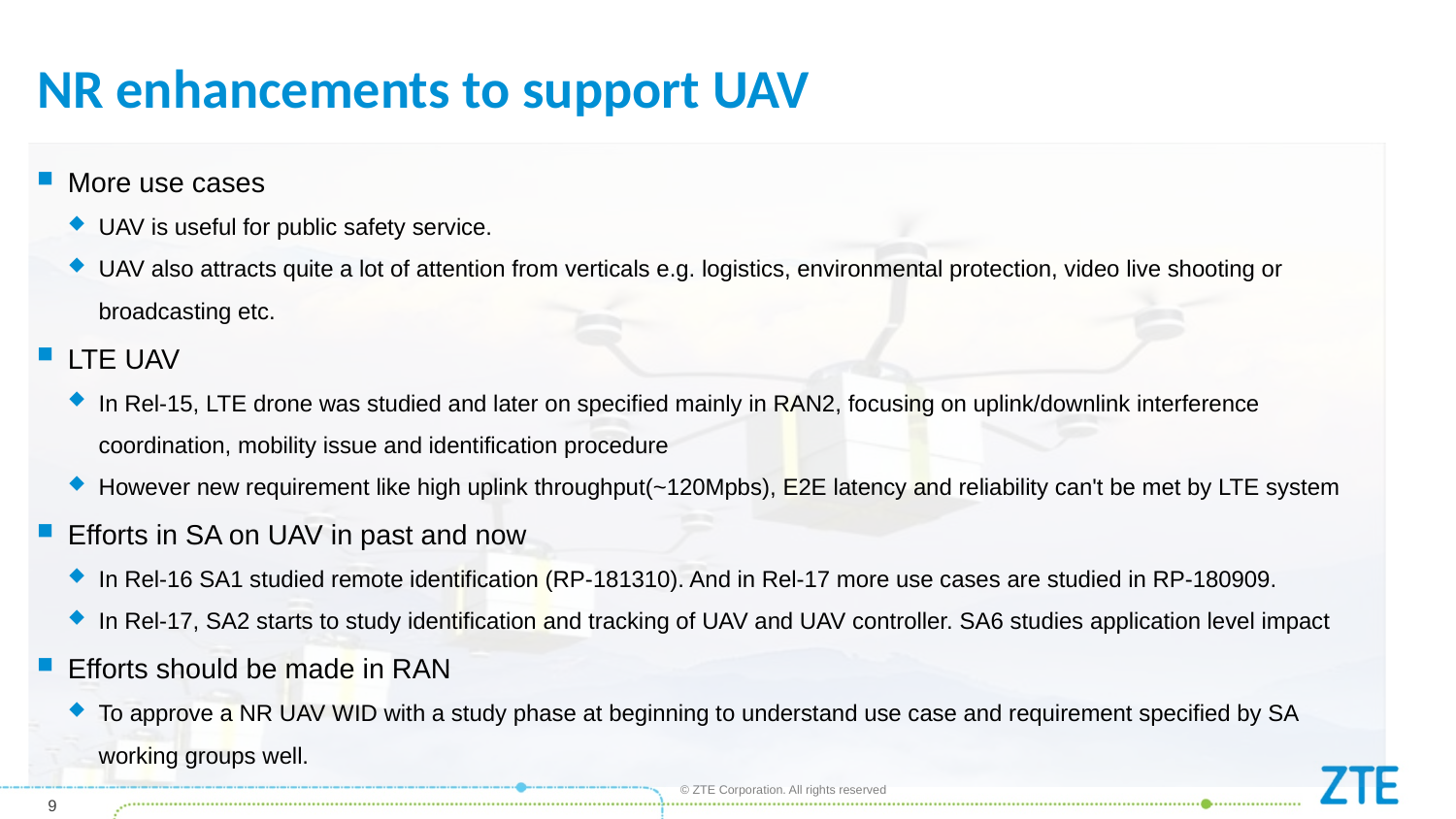

# NR enhancements to support UAV
More use cases
UAV is useful for public safety service.
UAV also attracts quite a lot of attention from verticals e.g. logistics, environmental protection, video live shooting or broadcasting etc.
LTE UAV
In Rel-15, LTE drone was studied and later on specified mainly in RAN2, focusing on uplink/downlink interference coordination, mobility issue and identification procedure
However new requirement like high uplink throughput(~120Mpbs), E2E latency and reliability can't be met by LTE system
Efforts in SA on UAV in past and now
In Rel-16 SA1 studied remote identification (RP-181310). And in Rel-17 more use cases are studied in RP-180909.
In Rel-17, SA2 starts to study identification and tracking of UAV and UAV controller. SA6 studies application level impact
Efforts should be made in RAN
To approve a NR UAV WID with a study phase at beginning to understand use case and requirement specified by SA working groups well.